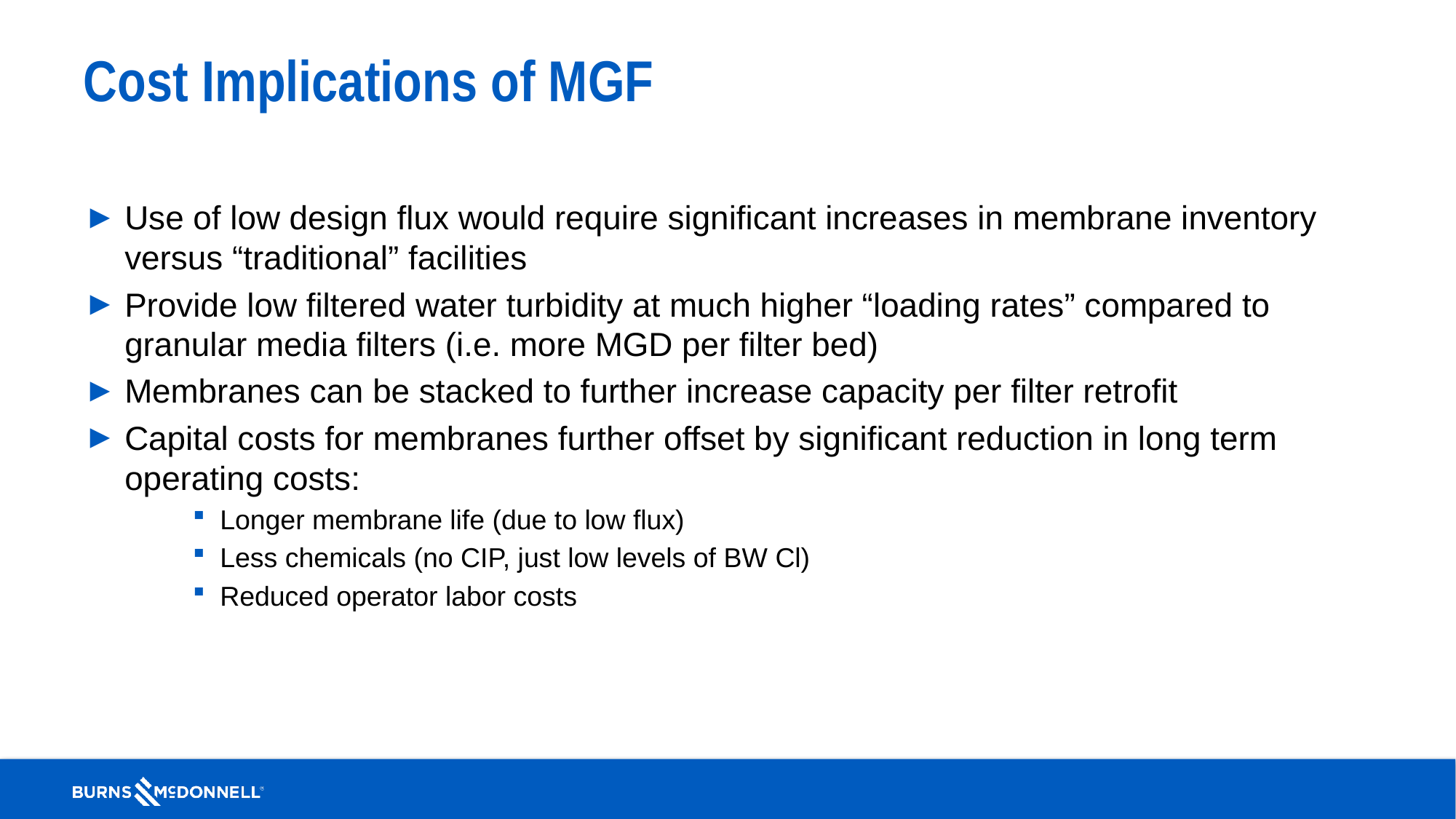

# Cost Implications of MGF
Use of low design flux would require significant increases in membrane inventory versus “traditional” facilities
Provide low filtered water turbidity at much higher “loading rates” compared to granular media filters (i.e. more MGD per filter bed)
Membranes can be stacked to further increase capacity per filter retrofit
Capital costs for membranes further offset by significant reduction in long term operating costs:
Longer membrane life (due to low flux)
Less chemicals (no CIP, just low levels of BW Cl)
Reduced operator labor costs